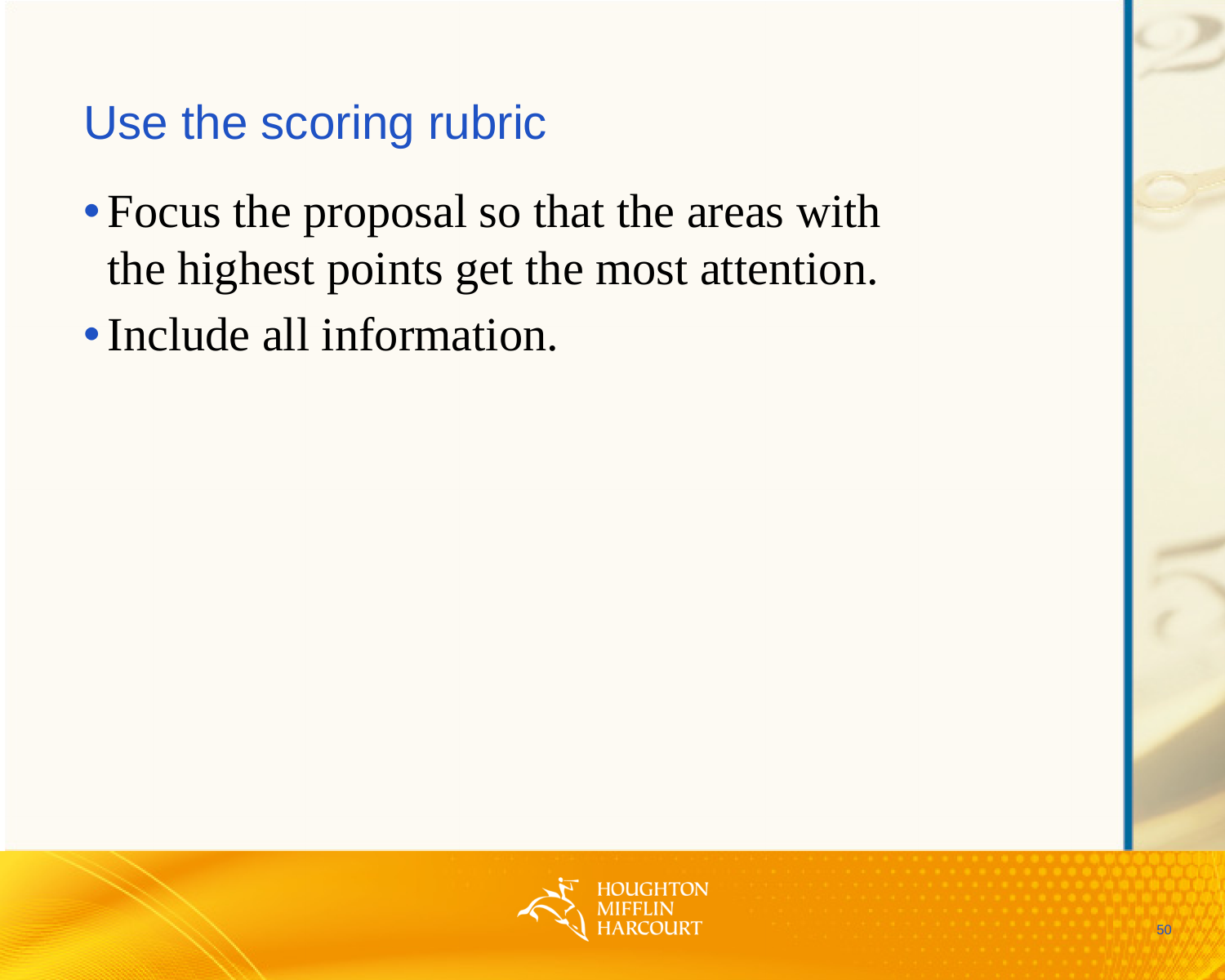

# Use the scoring rubric
Focus the proposal so that the areas with
the highest points get the most attention.
Include all information.
50